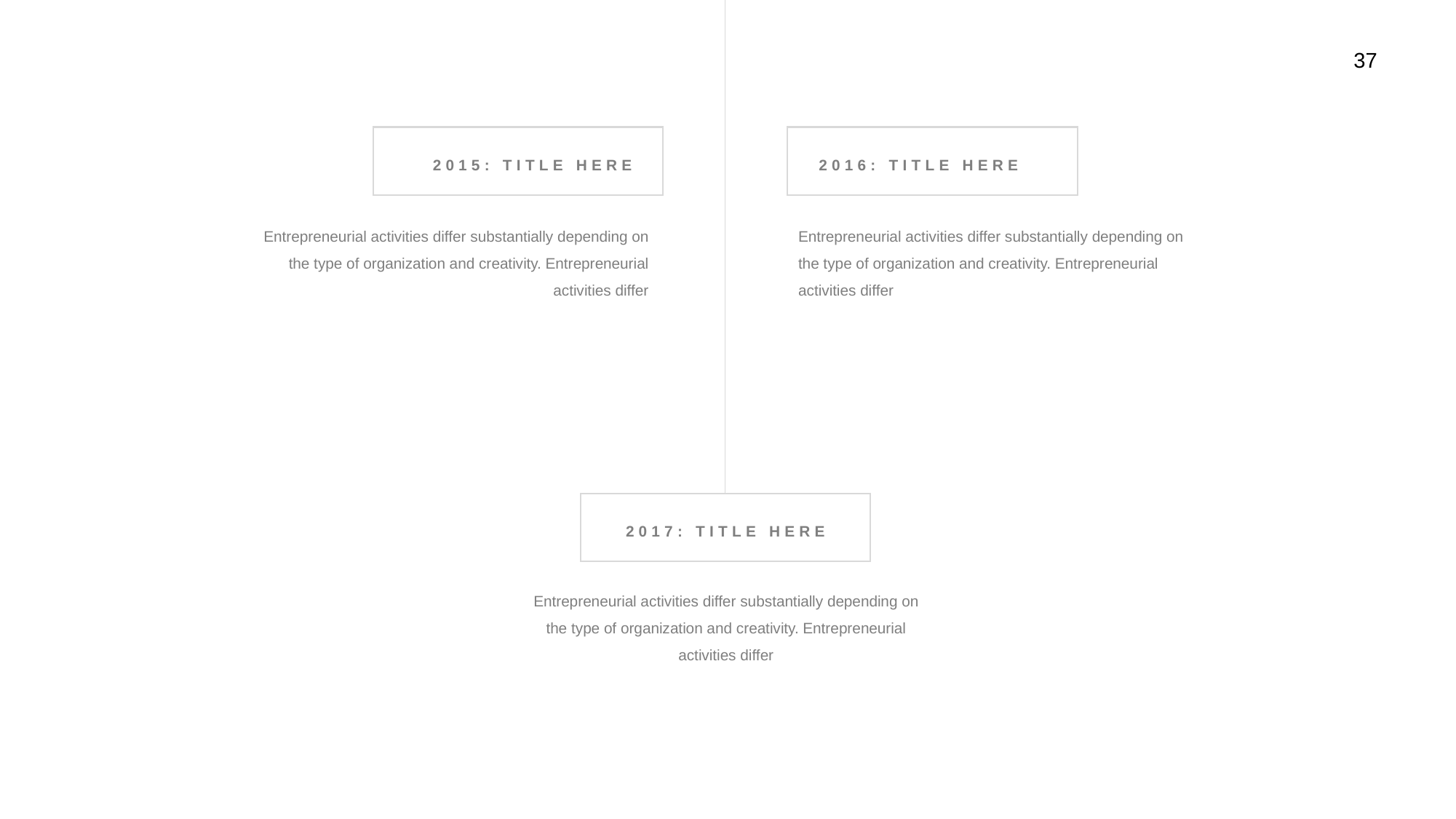

2015: TITLE HERE

2016: TITLE HERE
Entrepreneurial activities differ substantially depending on the type of organization and creativity. Entrepreneurial activities differ
Entrepreneurial activities differ substantially depending on the type of organization and creativity. Entrepreneurial activities differ

2017: TITLE HERE
Entrepreneurial activities differ substantially depending on the type of organization and creativity. Entrepreneurial activities differ